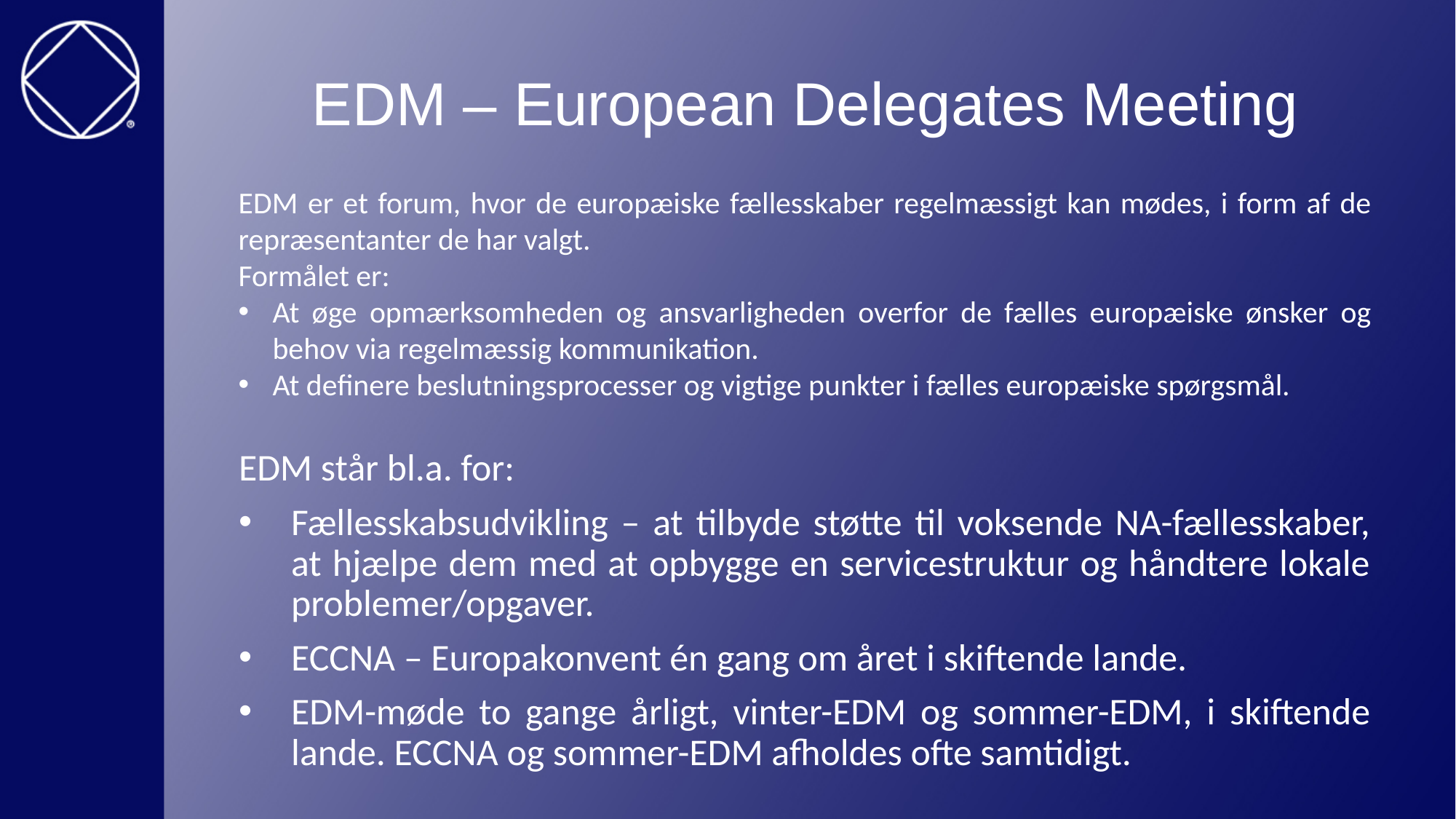

# EDM – European Delegates Meeting
EDM er et forum, hvor de europæiske fællesskaber regelmæssigt kan mødes, i form af de repræsentanter de har valgt.
Formålet er:
At øge opmærksomheden og ansvarligheden overfor de fælles europæiske ønsker og behov via regelmæssig kommunikation.
At definere beslutningsprocesser og vigtige punkter i fælles europæiske spørgsmål.
EDM står bl.a. for:
Fællesskabsudvikling – at tilbyde støtte til voksende NA-fællesskaber, at hjælpe dem med at opbygge en servicestruktur og håndtere lokale problemer/opgaver.
ECCNA – Europakonvent én gang om året i skiftende lande.
EDM-møde to gange årligt, vinter-EDM og sommer-EDM, i skiftende lande. ECCNA og sommer-EDM afholdes ofte samtidigt.